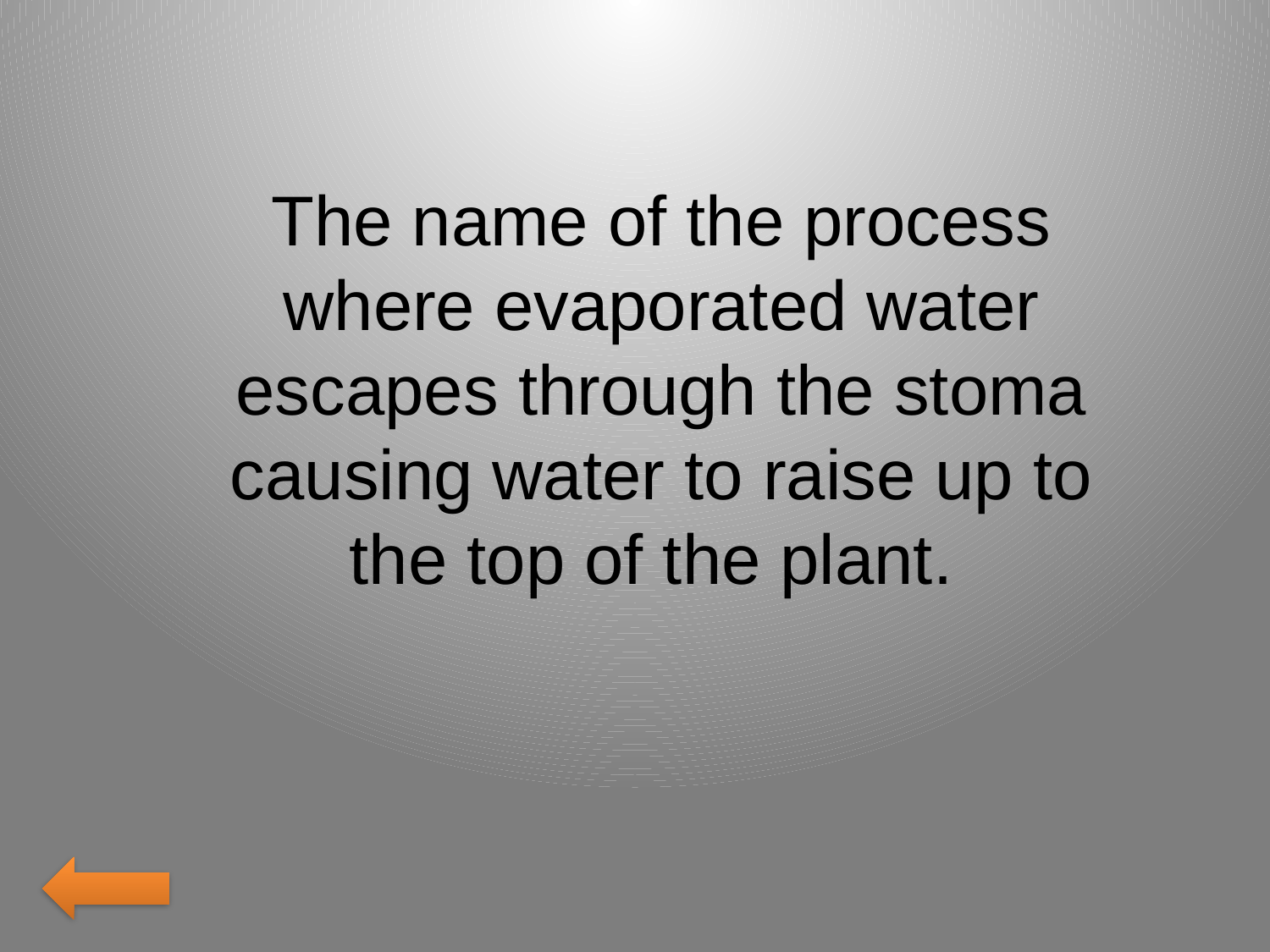

The name of the process where evaporated water escapes through the stoma causing water to raise up to the top of the plant.